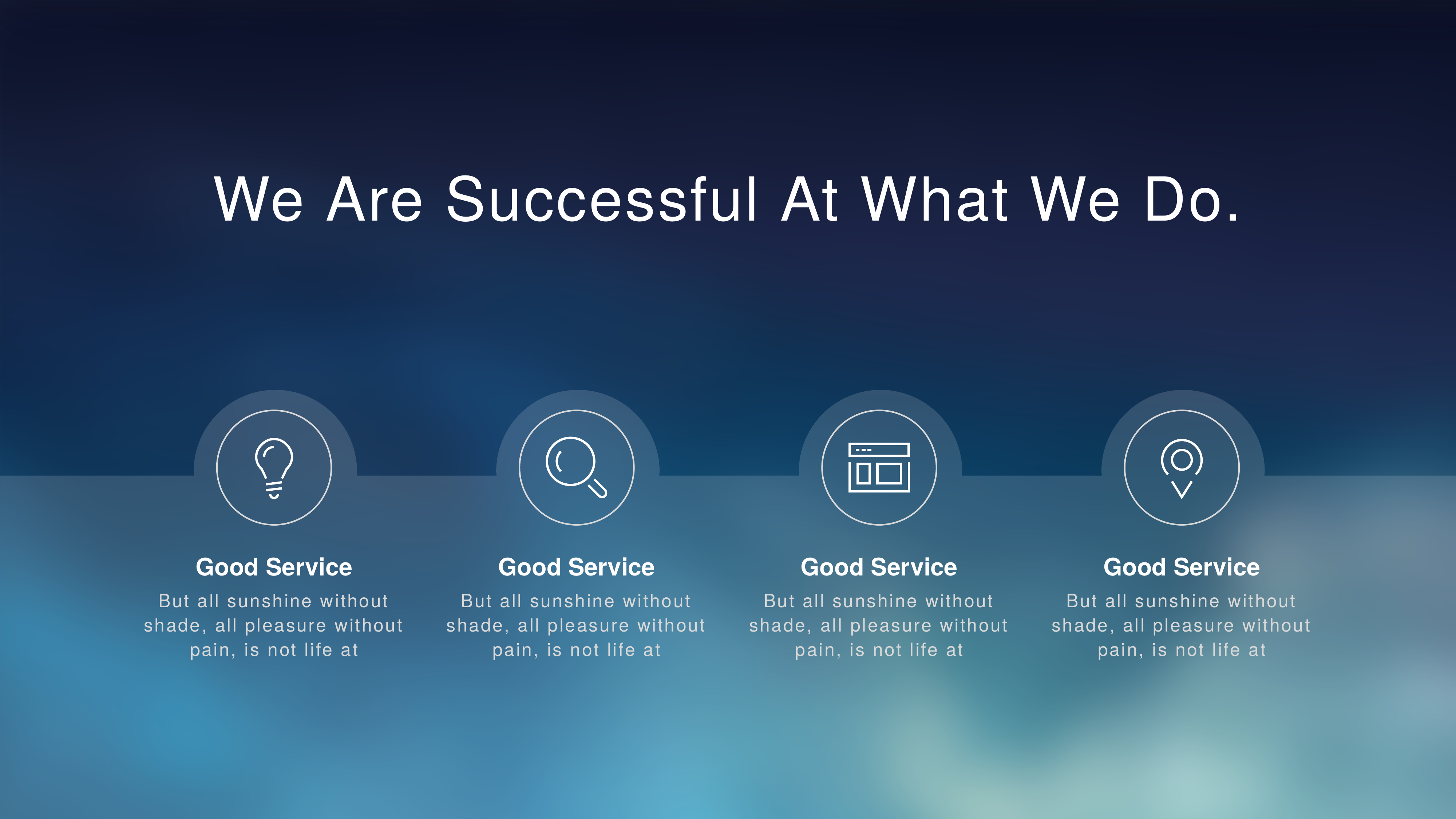

We Are Successful At What We Do.

Good Service
But all sunshine without shade, all pleasure without pain, is not life at
Good Service
But all sunshine without shade, all pleasure without pain, is not life at
Good Service
But all sunshine without shade, all pleasure without pain, is not life at
Good Service
But all sunshine without shade, all pleasure without pain, is not life at